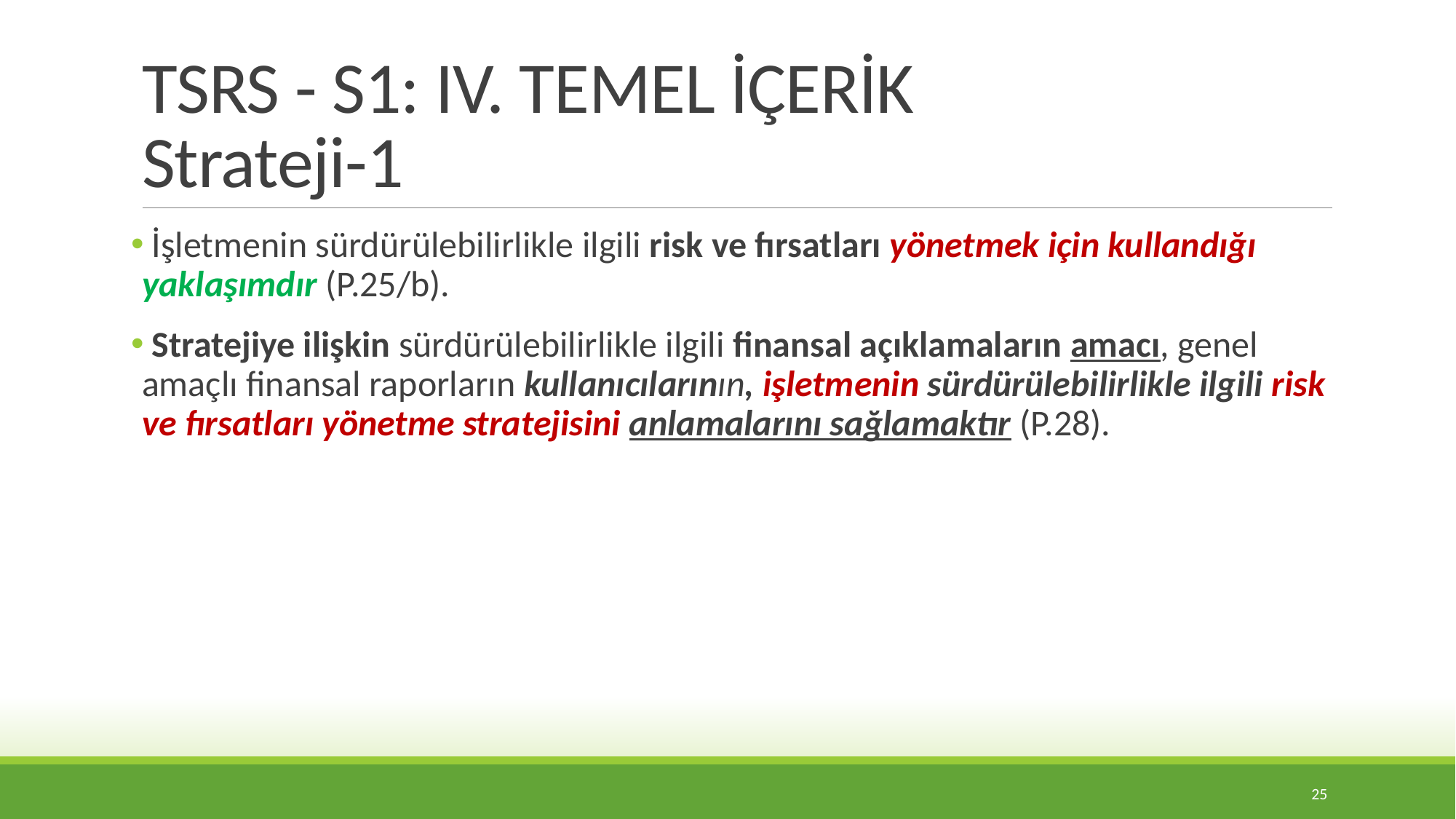

# TSRS - S1: IV. TEMEL İÇERİK Strateji-1
 İşletmenin sürdürülebilirlikle ilgili risk ve fırsatları yönetmek için kullandığı yaklaşımdır (P.25/b).
 Stratejiye ilişkin sürdürülebilirlikle ilgili finansal açıklamaların amacı, genel amaçlı finansal raporların kullanıcılarının, işletmenin sürdürülebilirlikle ilgili risk ve fırsatları yönetme stratejisini anlamalarını sağlamaktır (P.28).
25